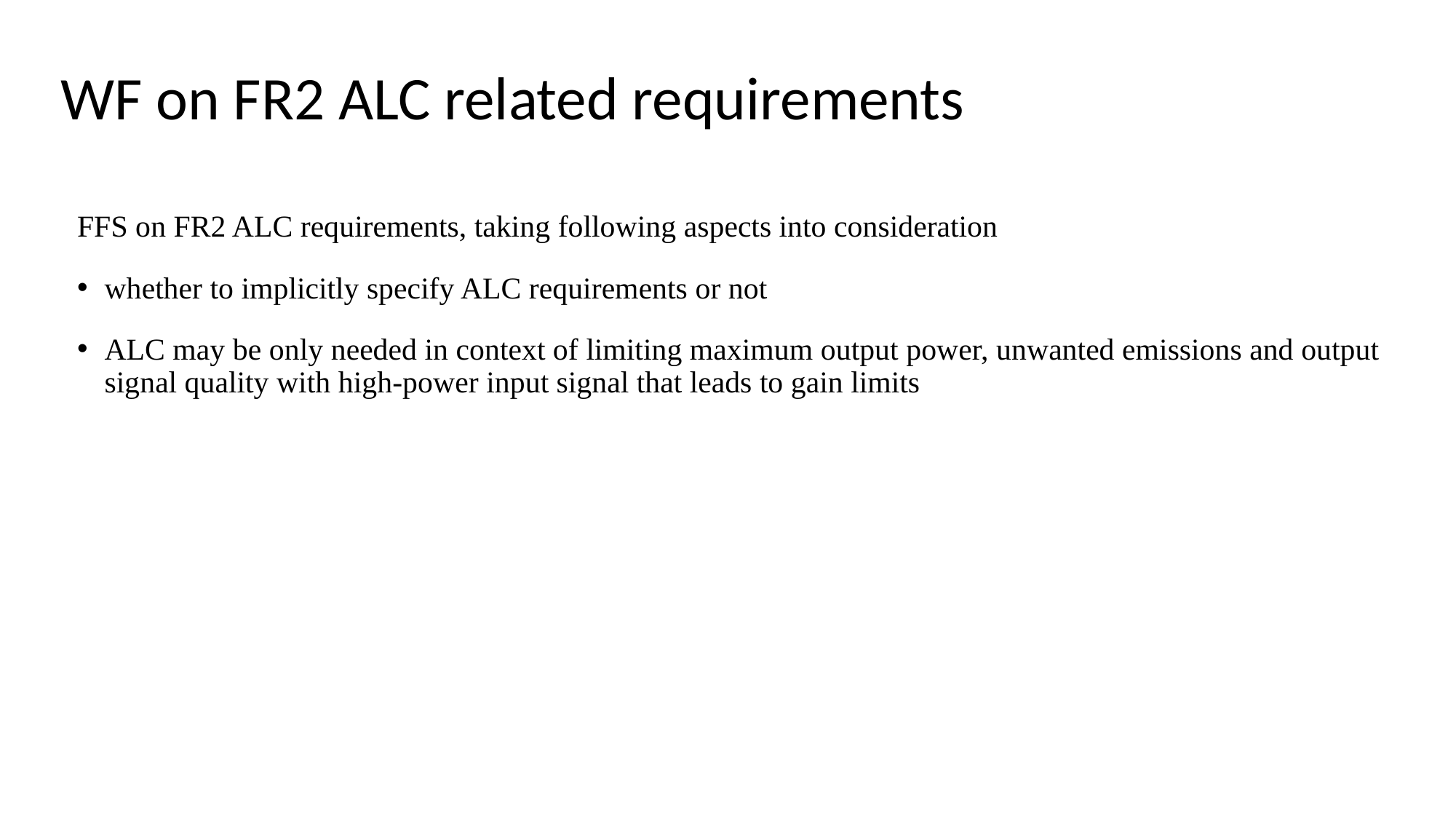

# WF on FR2 ALC related requirements
FFS on FR2 ALC requirements, taking following aspects into consideration
whether to implicitly specify ALC requirements or not
ALC may be only needed in context of limiting maximum output power, unwanted emissions and output signal quality with high-power input signal that leads to gain limits